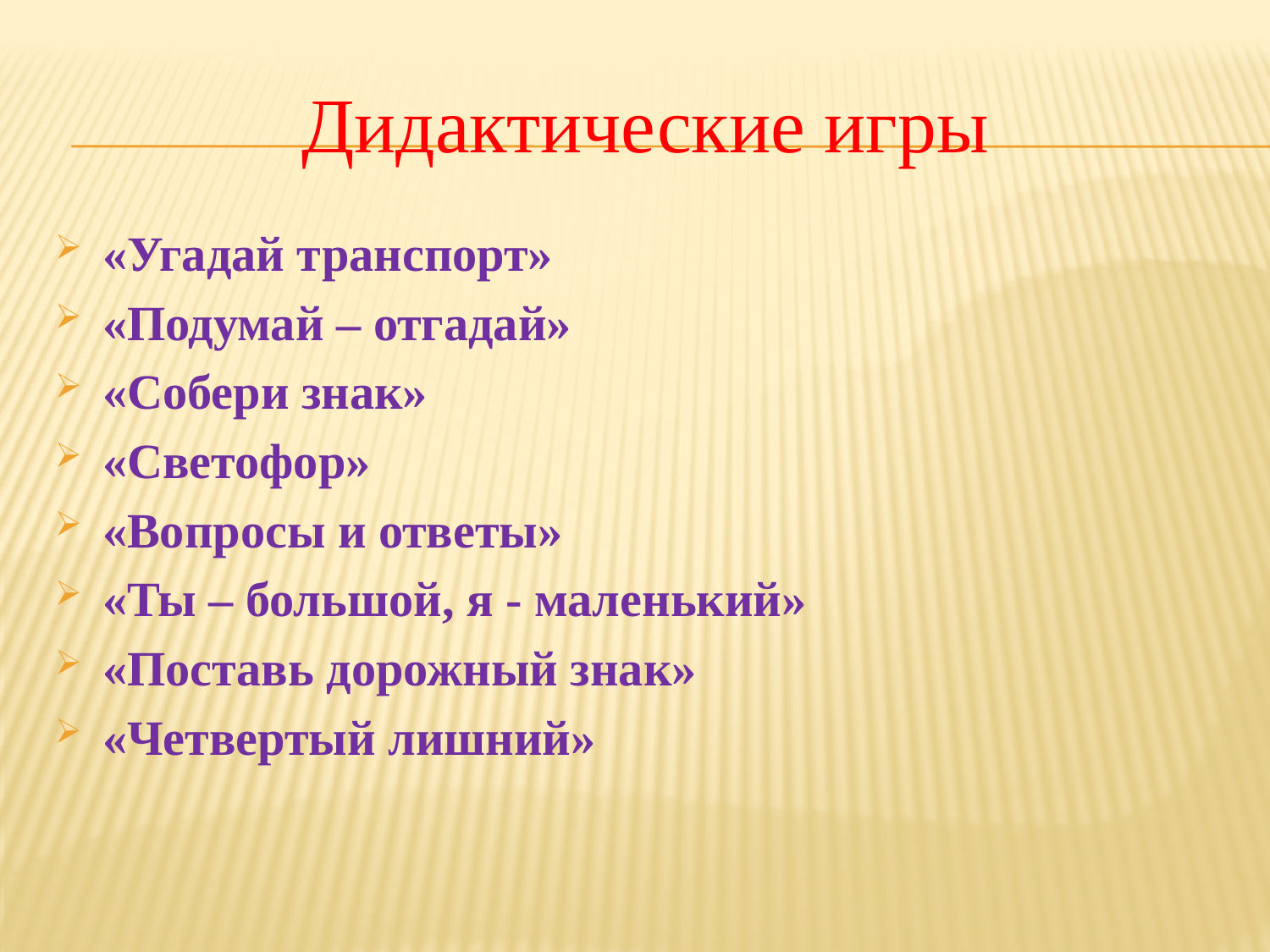

# Дидактические игры
«Угадай транспорт»
«Подумай – отгадай»
«Собери знак»
«Светофор»
«Вопросы и ответы»
«Ты – большой, я - маленький»
«Поставь дорожный знак»
«Четвертый лишний»